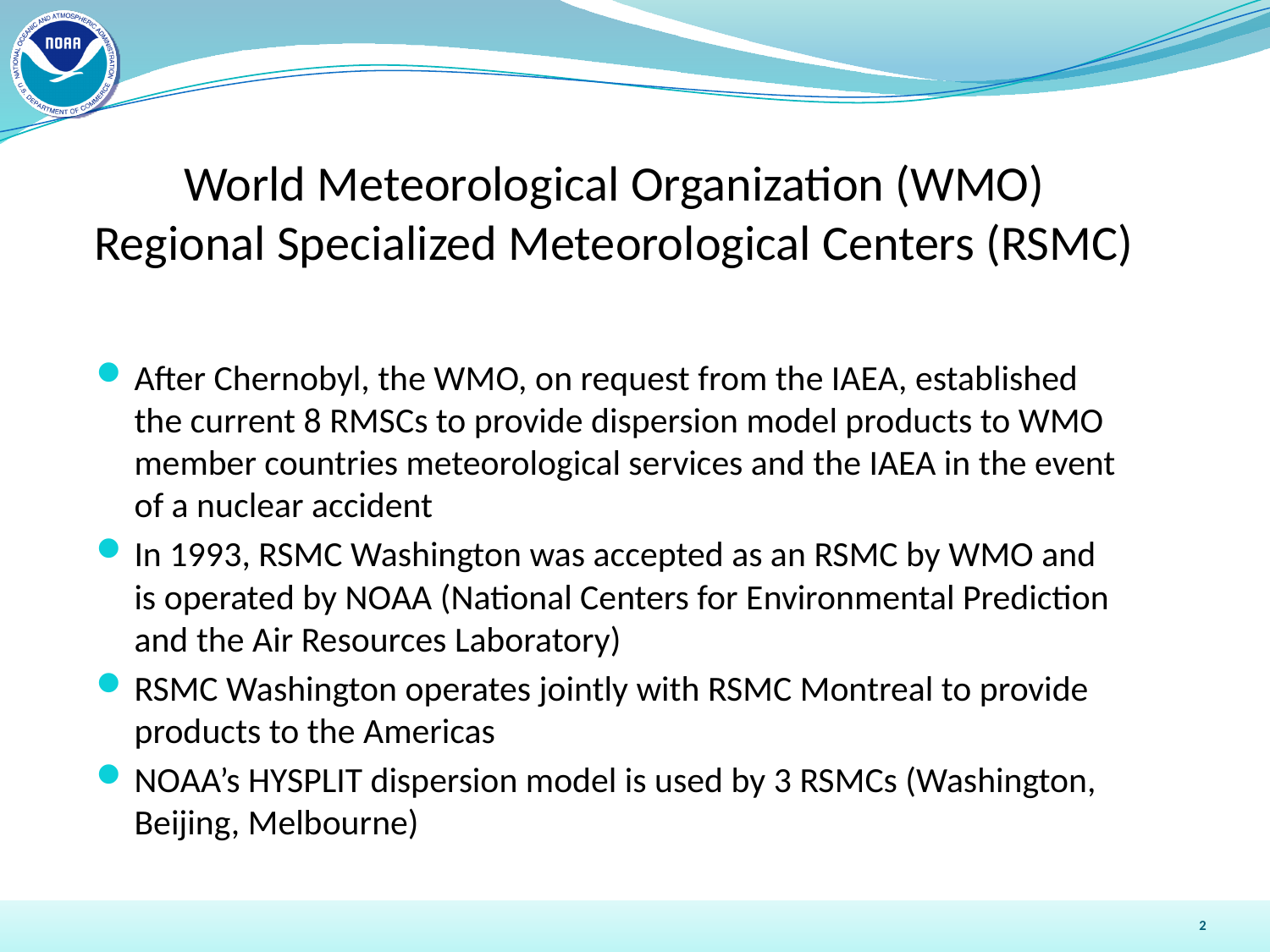

World Meteorological Organization (WMO)
Regional Specialized Meteorological Centers (RSMC)
After Chernobyl, the WMO, on request from the IAEA, established the current 8 RMSCs to provide dispersion model products to WMO member countries meteorological services and the IAEA in the event of a nuclear accident
In 1993, RSMC Washington was accepted as an RSMC by WMO and is operated by NOAA (National Centers for Environmental Prediction and the Air Resources Laboratory)
RSMC Washington operates jointly with RSMC Montreal to provide products to the Americas
NOAA’s HYSPLIT dispersion model is used by 3 RSMCs (Washington, Beijing, Melbourne)

2